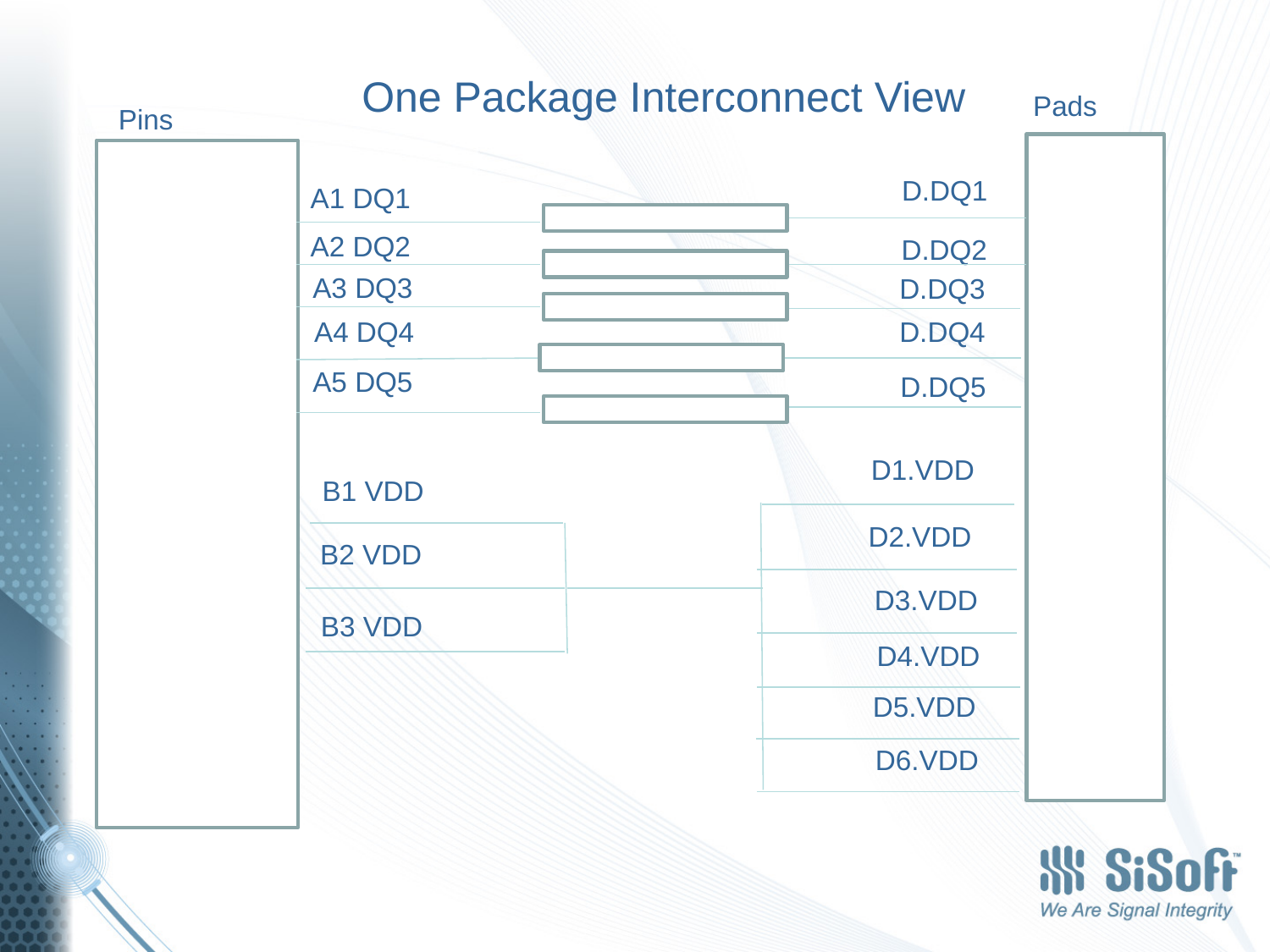

One Package Interconnect View
Pads
Pins

D.DQ1
A1 DQ1

A2 DQ2
D.DQ2

A3 DQ3
D.DQ3

A4 DQ4
D.DQ4

A5 DQ5
D.DQ5

D1.VDD
B1 VDD
D2.VDD
B2 VDD
D3.VDD
B3 VDD
D4.VDD
D5.VDD
D6.VDD